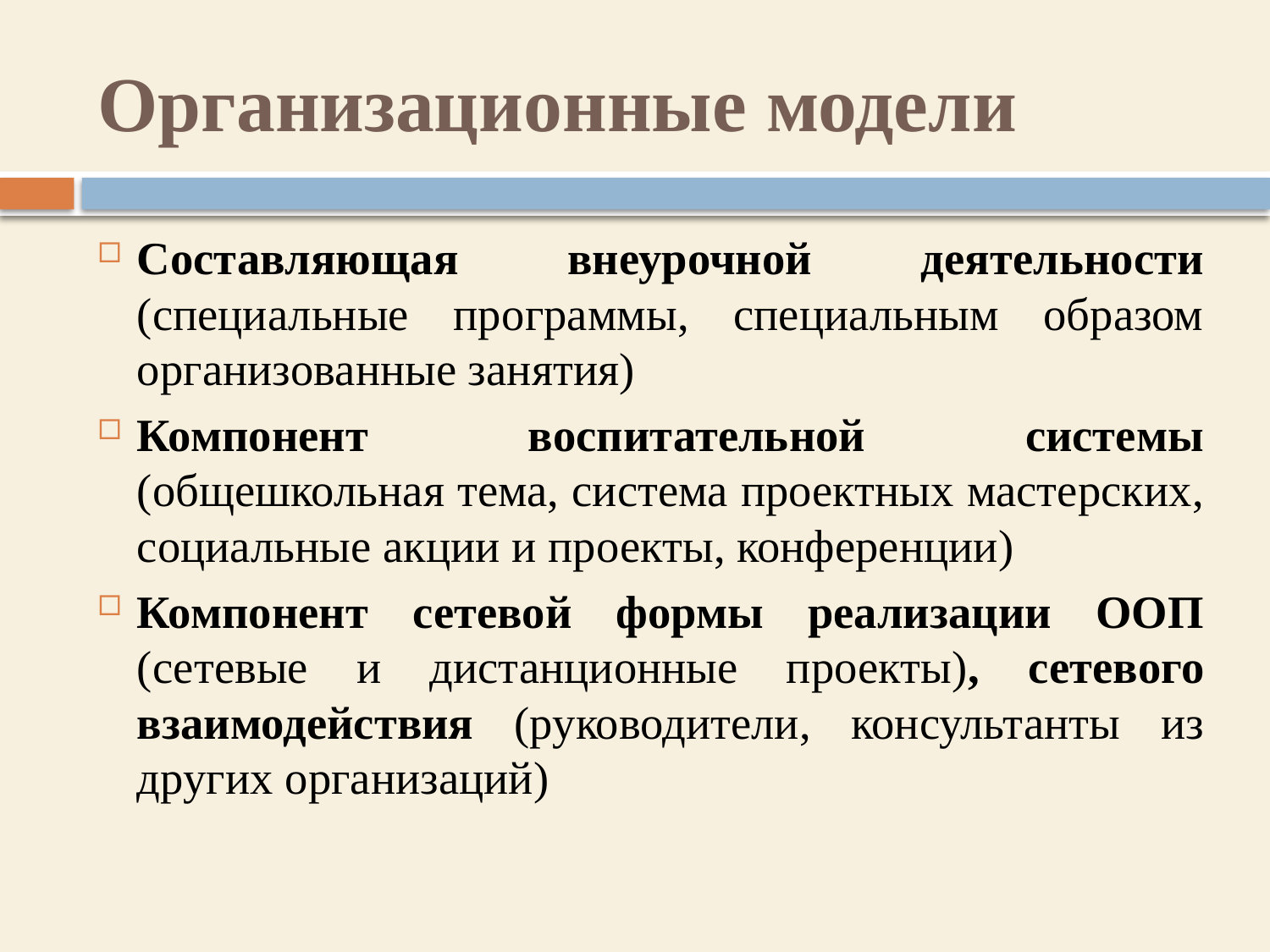

# Организационные модели
Составляющая внеурочной деятельности (специальные программы, специальным образом организованные занятия)
Компонент воспитательной системы (общешкольная тема, система проектных мастерских, социальные акции и проекты, конференции)
Компонент сетевой формы реализации ООП (сетевые и дистанционные проекты), сетевого взаимодействия (руководители, консультанты из других организаций)